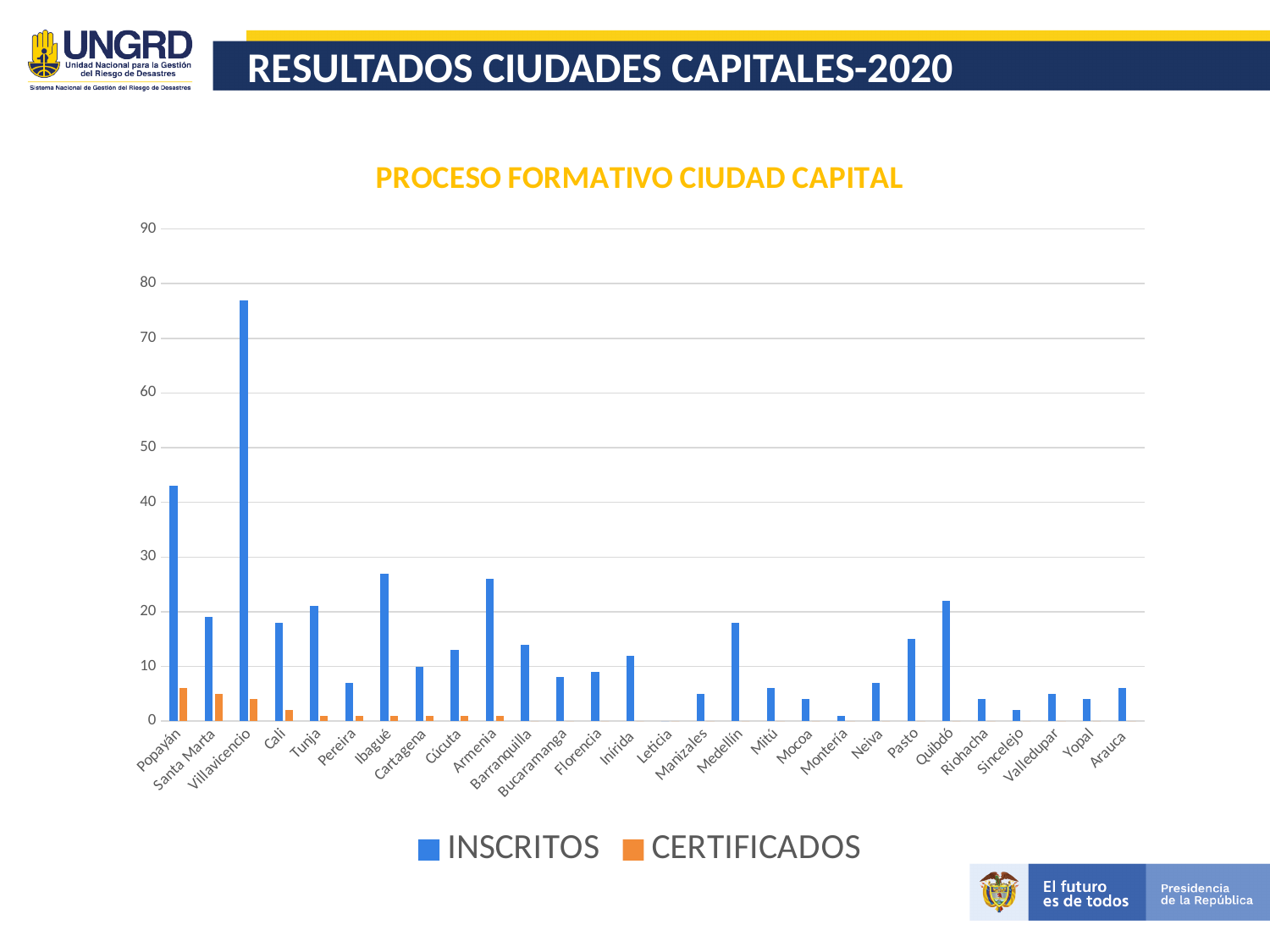

# RESULTADOS CIUDADES CAPITALES-2020

### Chart: PROCESO FORMATIVO CIUDAD CAPITAL

| Category | INSCRITOS | CERTIFICADOS |
|---|---|---|
| Popayán | 43.0 | 6.0 |
| Santa Marta | 19.0 | 5.0 |
| Villavicencio | 77.0 | 4.0 |
| Cali | 18.0 | 2.0 |
| Tunja | 21.0 | 1.0 |
| Pereira | 7.0 | 1.0 |
| Ibagué | 27.0 | 1.0 |
| Cartagena | 10.0 | 1.0 |
| Cúcuta | 13.0 | 1.0 |
| Armenia | 26.0 | 1.0 |
| Barranquilla | 14.0 | 0.0 |
| Bucaramanga | 8.0 | 0.0 |
| Florencia | 9.0 | 0.0 |
| Inírida  | 12.0 | 0.0 |
| Leticia | 0.0 | 0.0 |
| Manizales | 5.0 | 0.0 |
| Medellín | 18.0 | 0.0 |
| Mitú | 6.0 | 0.0 |
| Mocoa | 4.0 | 0.0 |
| Montería | 1.0 | 0.0 |
| Neiva | 7.0 | 0.0 |
| Pasto | 15.0 | 0.0 |
| Quibdó | 22.0 | 0.0 |
| Riohacha | 4.0 | 0.0 |
| Sincelejo | 2.0 | 0.0 |
| Valledupar | 5.0 | 0.0 |
| Yopal | 4.0 | 0.0 |
| Arauca  | 6.0 | 0.0 |